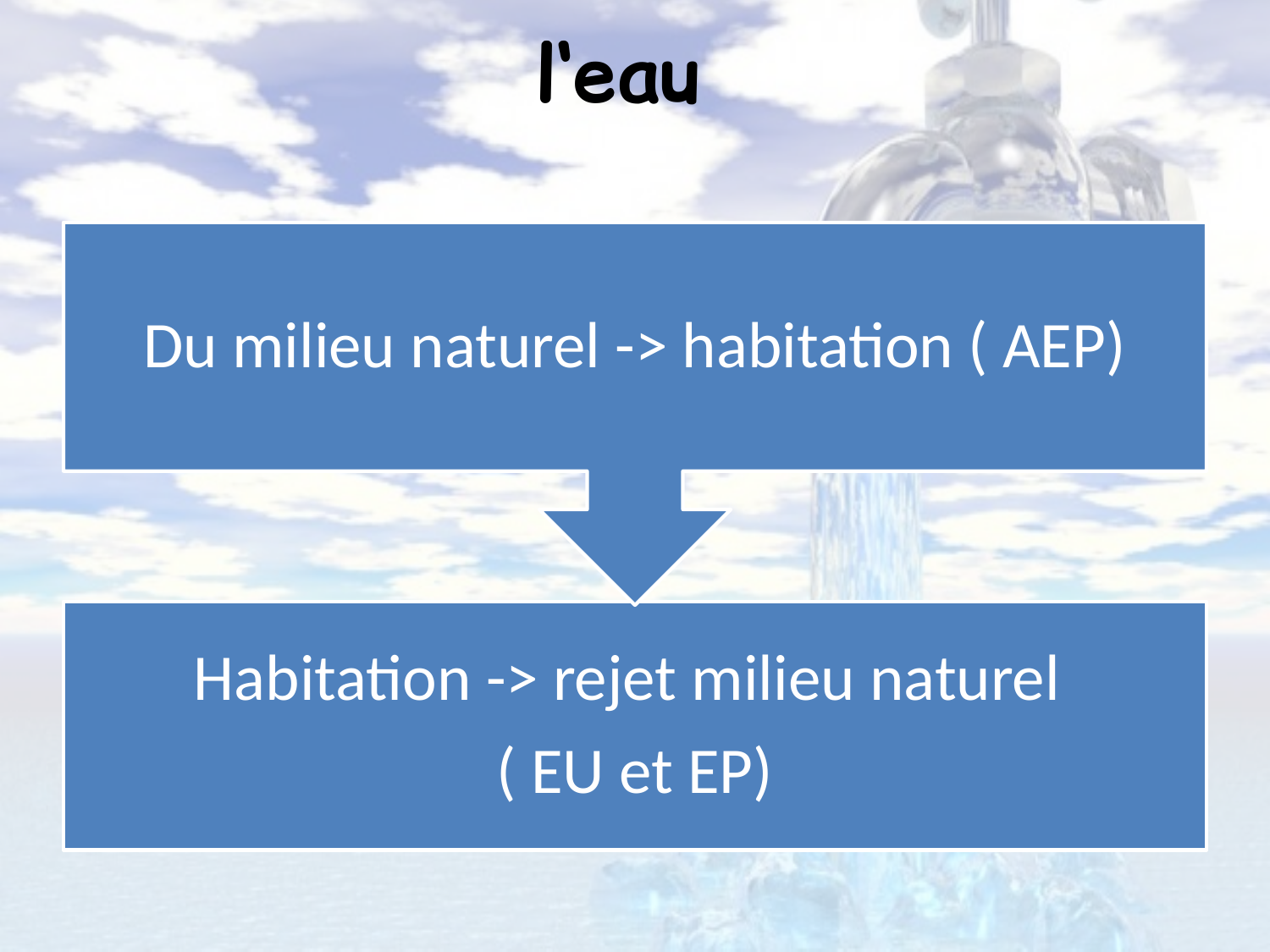

# l‘eau
Habitation -> rejet milieu naturel
( EU et EP)
Du milieu naturel -> habitation ( AEP)